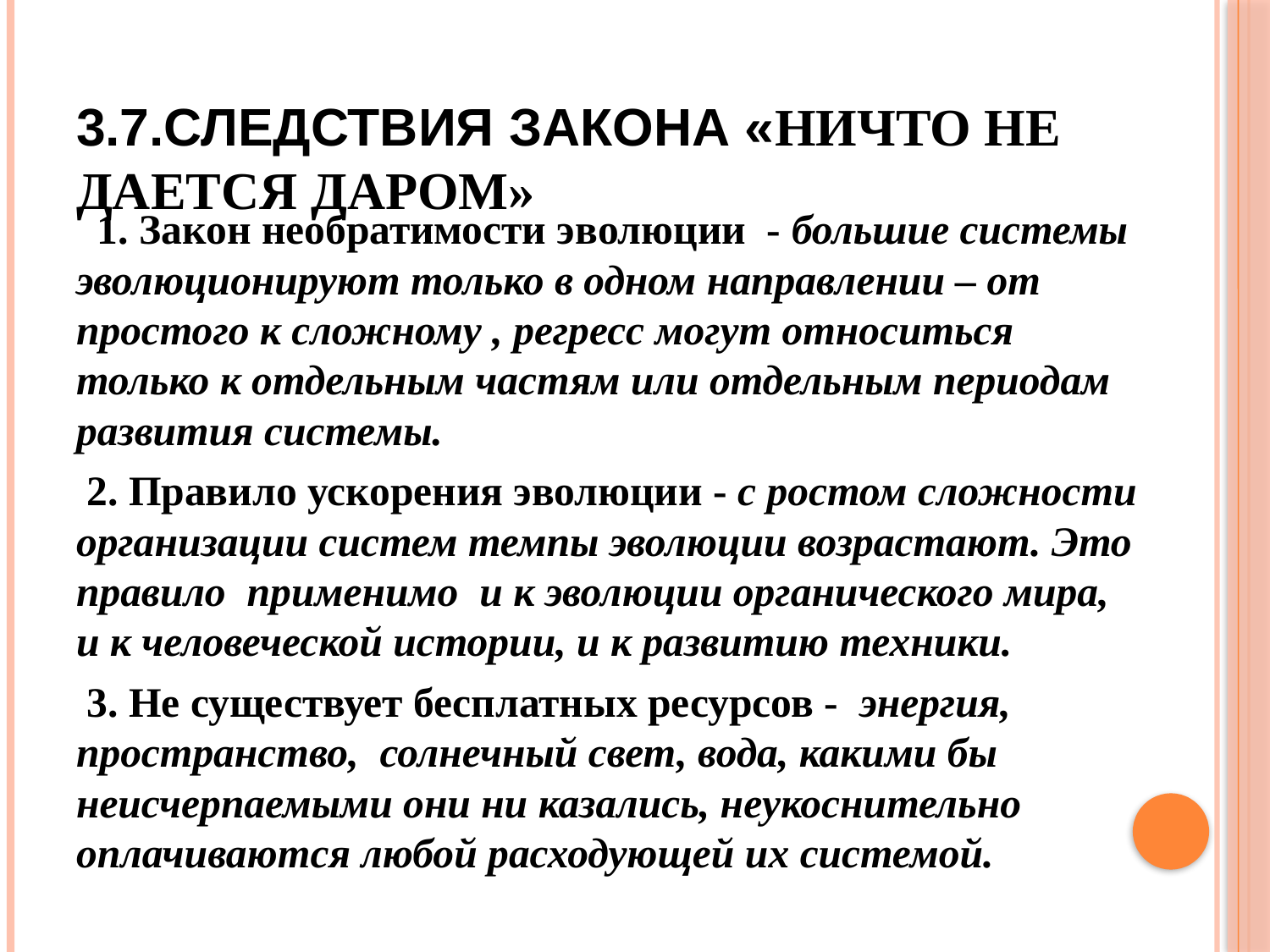

# 3.7.СЛЕДСТВИЯ ЗАКОНА «НИЧТО НЕ ДАЕТСЯ ДАРОМ»
  1. Закон необратимости эволюции  - большие системы эволюционируют только в одном направлении – от простого к сложному , регресс могут относиться только к отдельным частям или отдельным периодам развития системы.
 2. Правило ускорения эволюции - с ростом сложности организации систем темпы эволюции возрастают. Это правило  применимо  и к эволюции органического мира, и к человеческой истории, и к развитию техники.
 3. Не существует бесплатных ресурсов -  энергия, пространство,  солнечный свет, вода, какими бы неисчерпаемыми они ни казались, неукоснительно оплачиваются любой расходующей их системой.